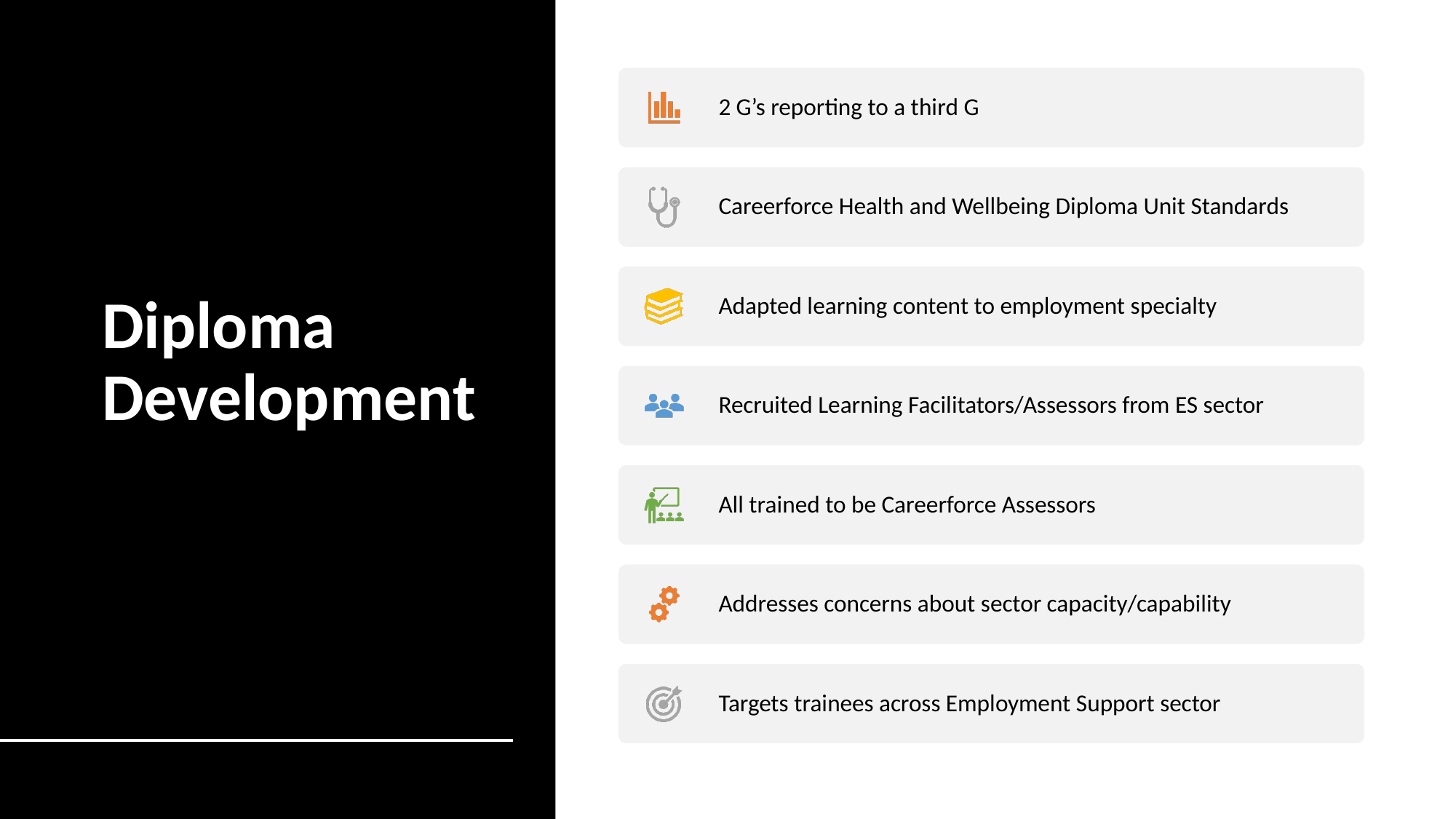

# Diploma Development
2 G’s reporting to a third G
Careerforce Health and Wellbeing Diploma Unit Standards
Adapted learning content to employment specialty
Recruited Learning Facilitators/Assessors from ES sector
All trained to be Careerforce Assessors
Addresses concerns about sector capacity/capability
Targets trainees across Employment Support sector